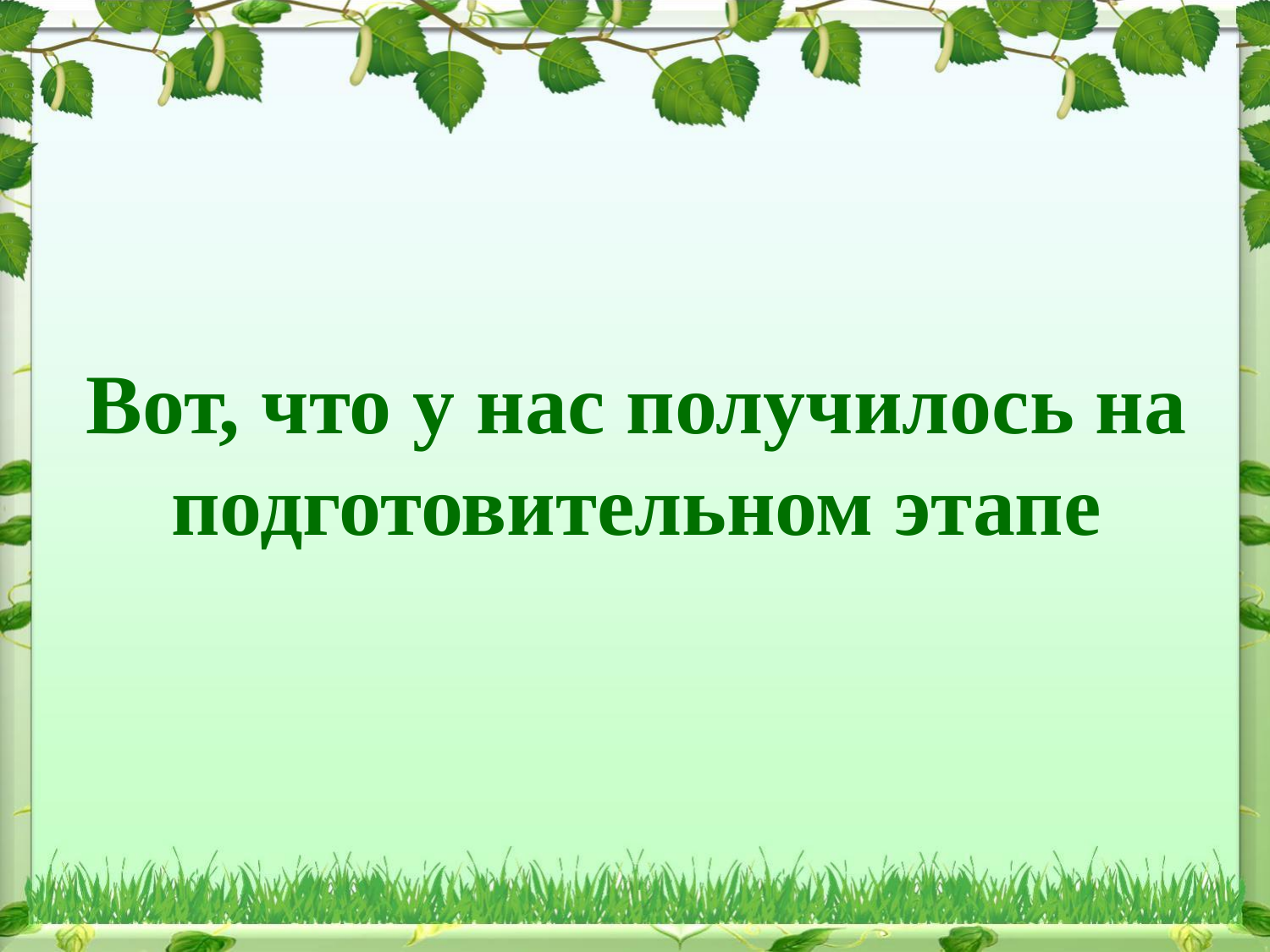

# Вот, что у нас получилось на подготовительном этапе